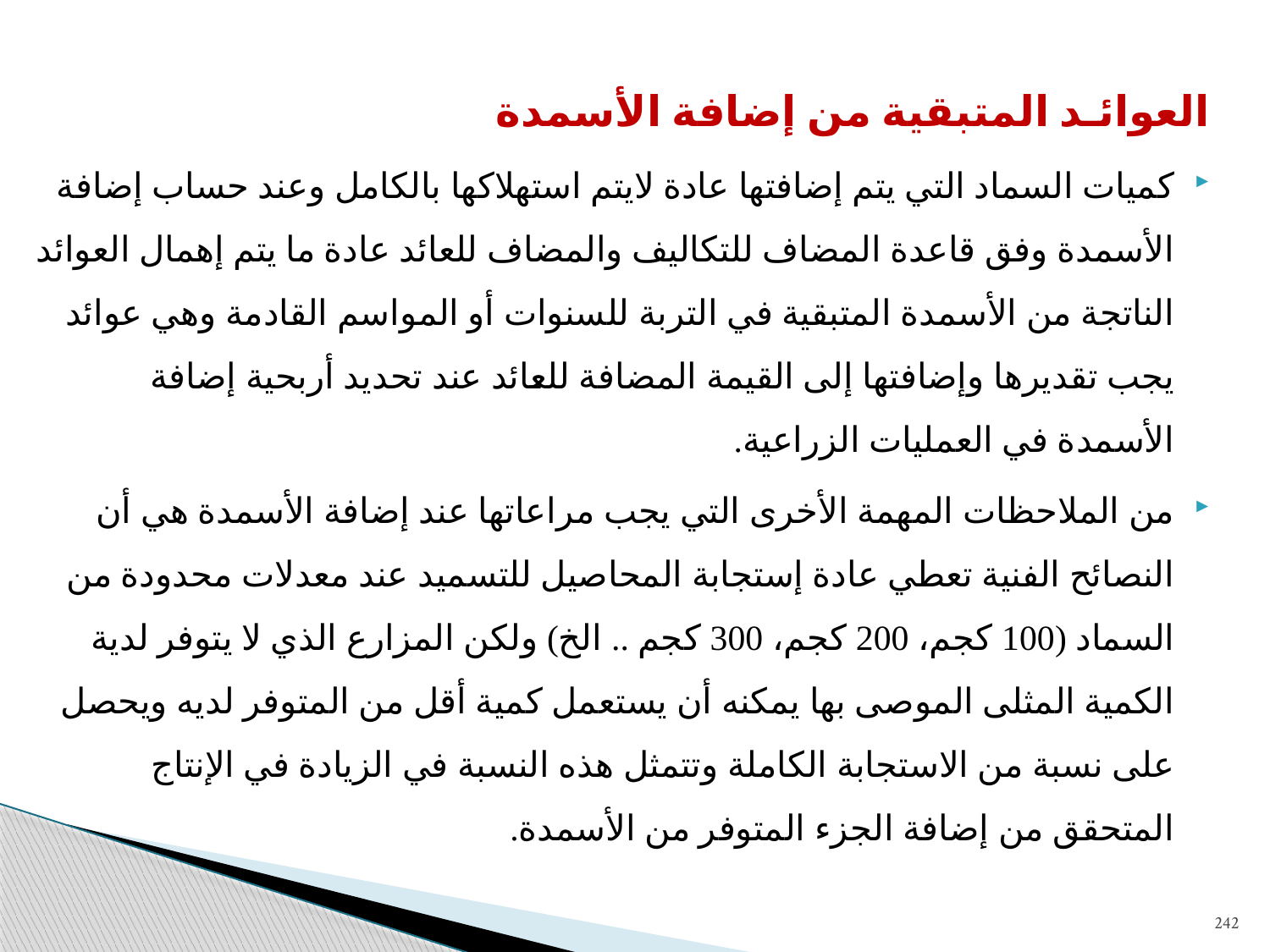

العوائـد المتبقية من إضافة الأسمدة
كميات السماد التي يتم إضافتها عادة لايتم استهلاكها بالكامل وعند حساب إضافة الأسمدة وفق قاعدة المضاف للتكاليف والمضاف للعائد عادة ما يتم إهمال العوائد الناتجة من الأسمدة المتبقية في التربة للسنوات أو المواسم القادمة وهي عوائد يجب تقديرها وإضافتها إلى القيمة المضافة للعائد عند تحديد أربحية إضافة الأسمدة في العمليات الزراعية.
من الملاحظات المهمة الأخرى التي يجب مراعاتها عند إضافة الأسمدة هي أن النصائح الفنية تعطي عادة إستجابة المحاصيل للتسميد عند معدلات محدودة من السماد (100 كجم، 200 كجم، 300 كجم .. الخ) ولكن المزارع الذي لا يتوفر لدية الكمية المثلى الموصى بها يمكنه أن يستعمل كمية أقل من المتوفر لديه ويحصل على نسبة من الاستجابة الكاملة وتتمثل هذه النسبة في الزيادة في الإنتاج المتحقق من إضافة الجزء المتوفر من الأسمدة.
242